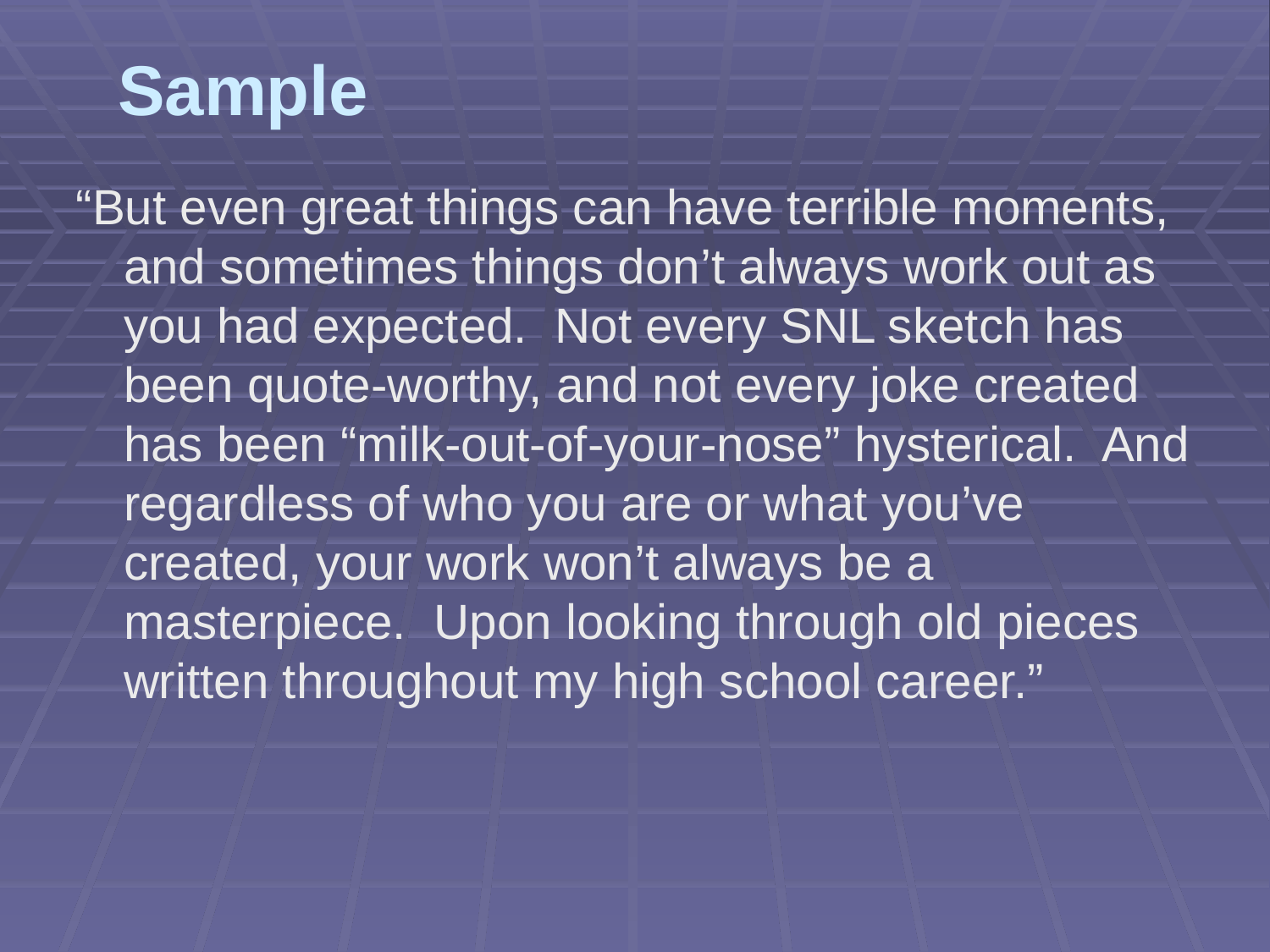

# Sample
“But even great things can have terrible moments, and sometimes things don’t always work out as you had expected.  Not every SNL sketch has been quote-worthy, and not every joke created has been “milk-out-of-your-nose” hysterical.  And regardless of who you are or what you’ve created, your work won’t always be a masterpiece.  Upon looking through old pieces written throughout my high school career.”